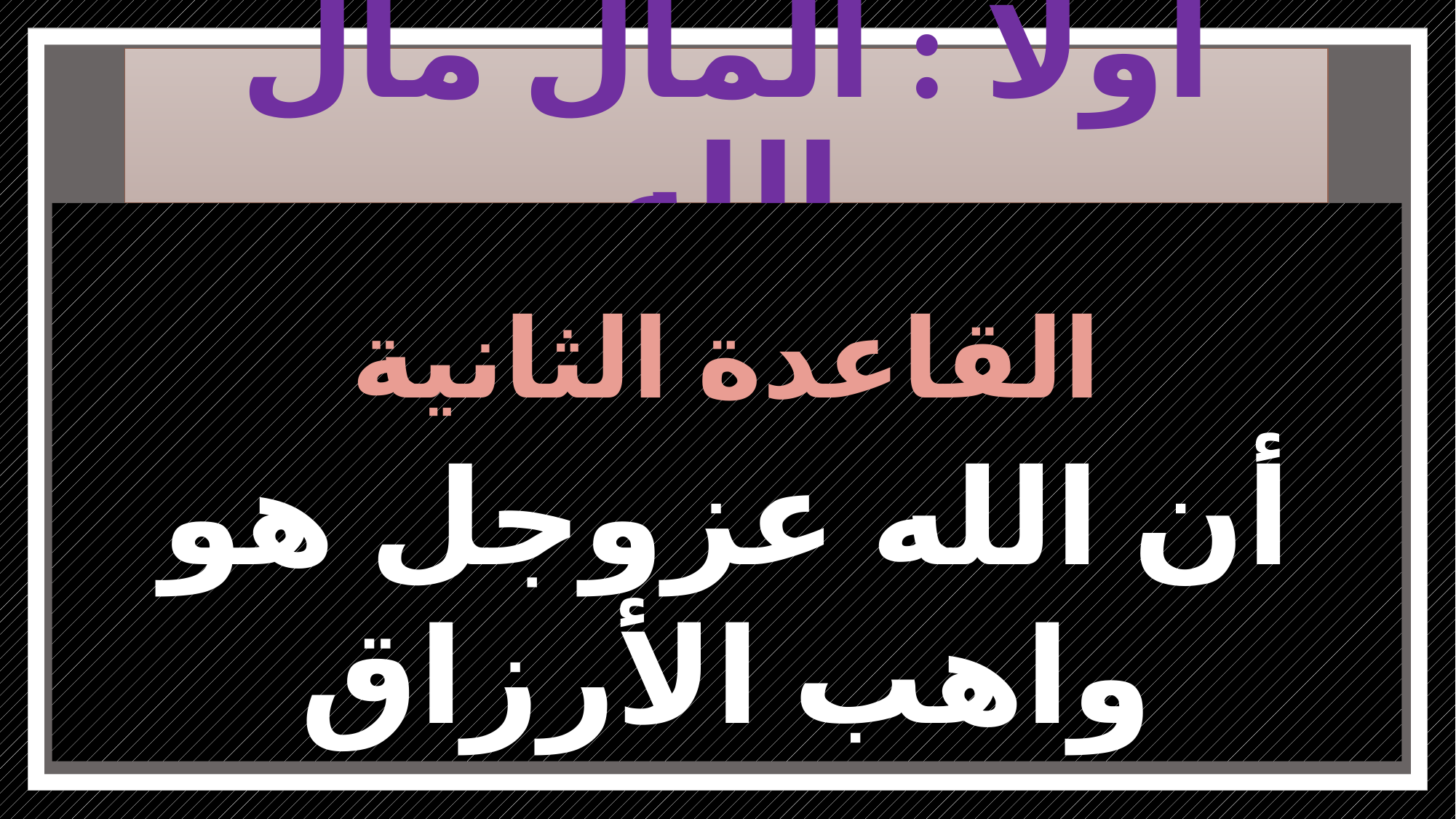

# أولاً : المال مال الله

القاعدة الثانية
أن الله عزوجل هو واهب الأرزاق